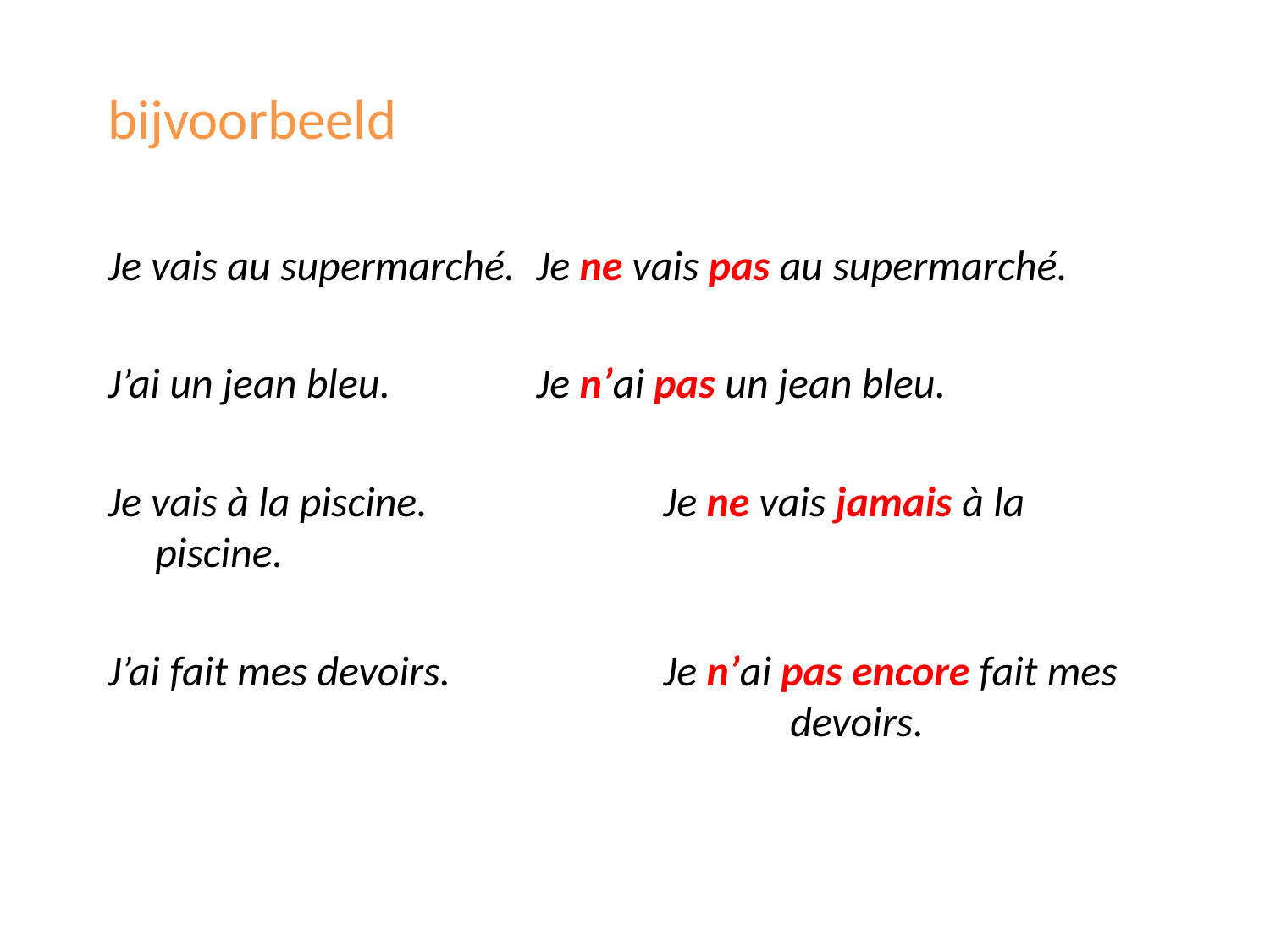

bijvoorbeeld

Je vais au supermarché.	Je ne vais pas au supermarché.

J’ai un jean bleu.		Je n’ai pas un jean bleu.

Je vais à la piscine.		Je ne vais jamais à la piscine.

J’ai fait mes devoirs.		Je n’ai pas encore fait mes  					devoirs.